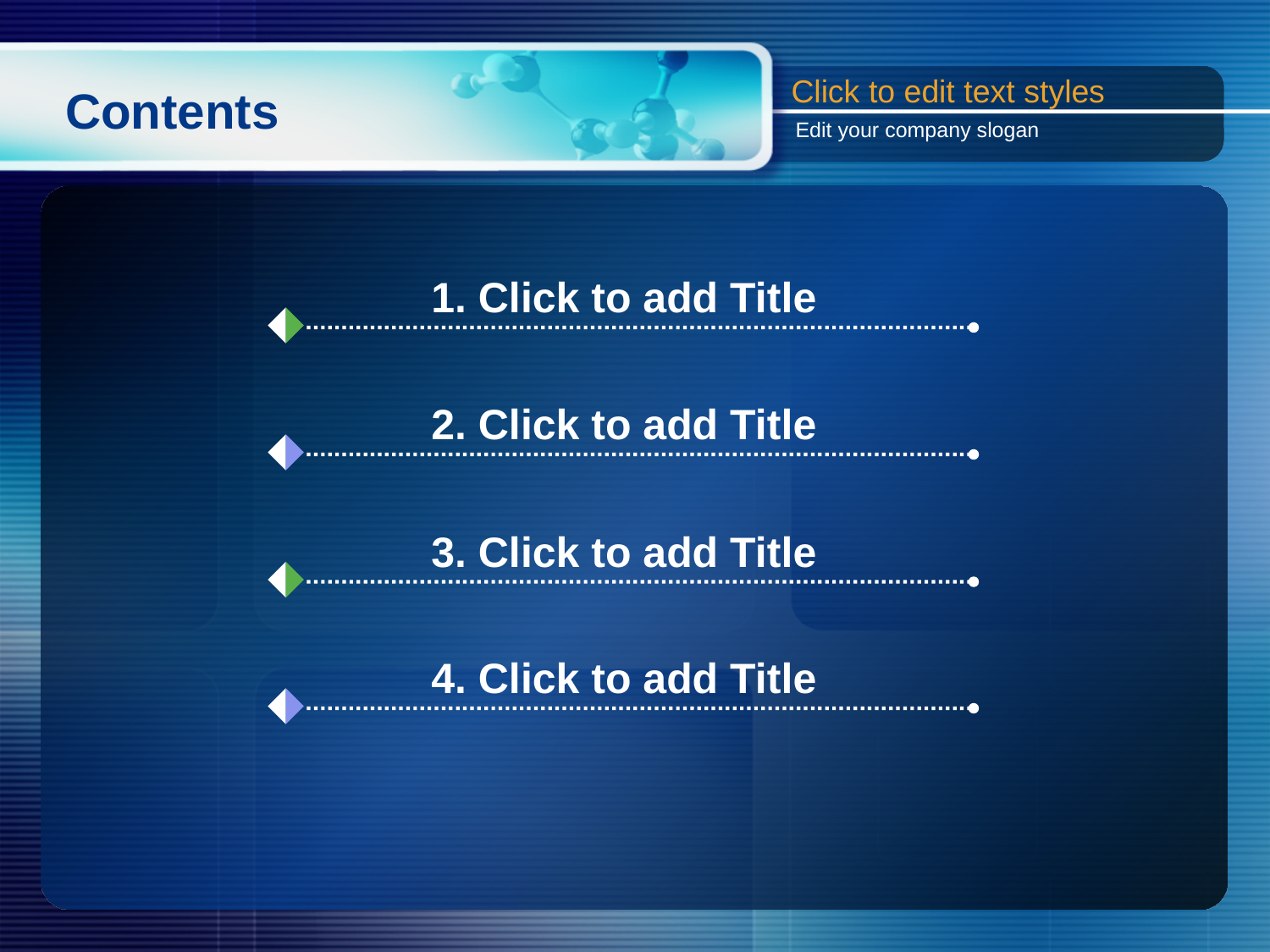

Click to edit text styles
# Contents
Edit your company slogan
1. Click to add Title

2. Click to add Title

3. Click to add Title

4. Click to add Title